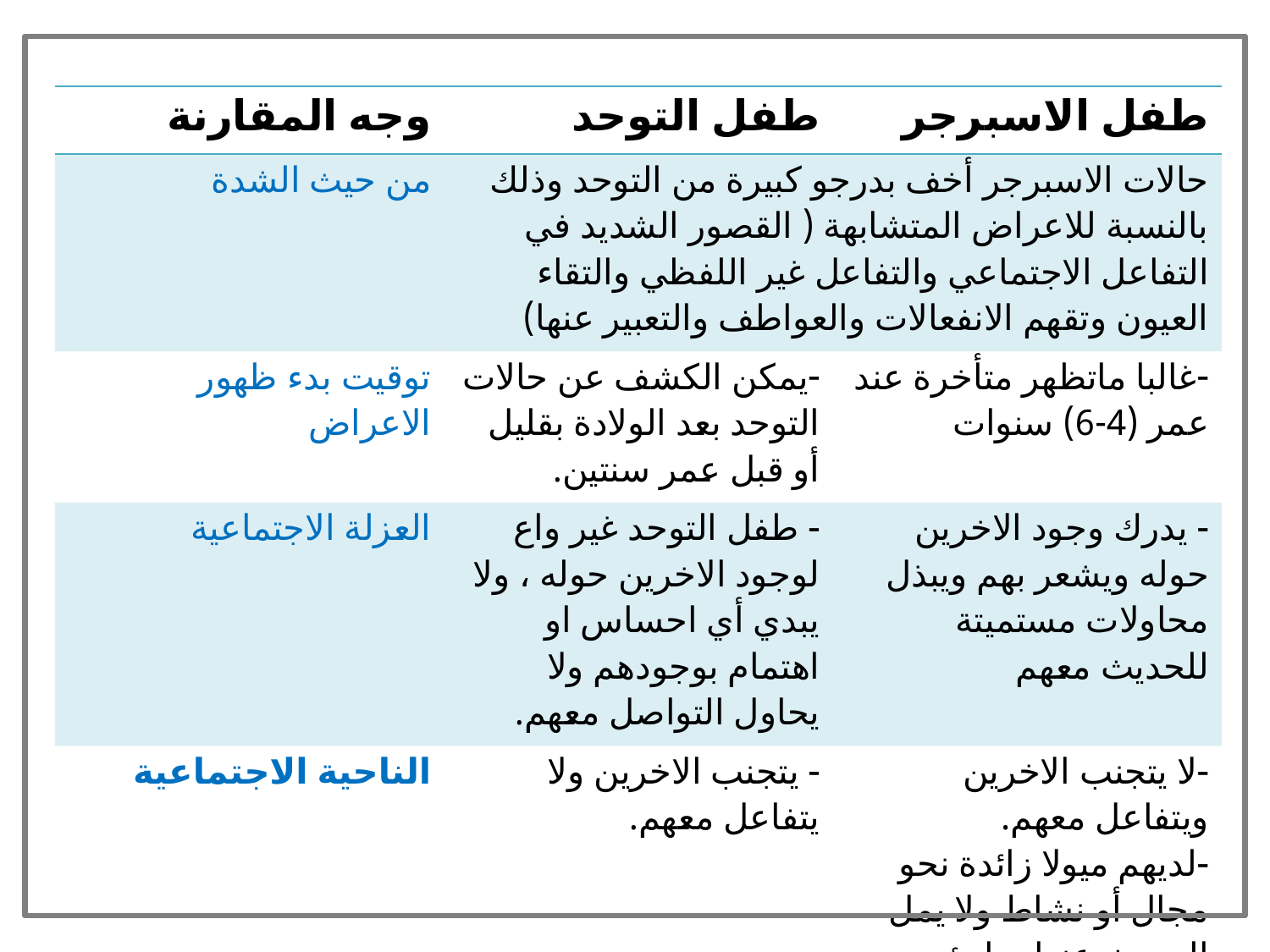

| وجه المقارنة | طفل التوحد | طفل الاسبرجر |
| --- | --- | --- |
| من حيث الشدة | حالات الاسبرجر أخف بدرجو كبيرة من التوحد وذلك بالنسبة للاعراض المتشابهة ( القصور الشديد في التفاعل الاجتماعي والتفاعل غير اللفظي والتقاء العيون وتقهم الانفعالات والعواطف والتعبير عنها) |  |
| توقيت بدء ظهور الاعراض | يمكن الكشف عن حالات التوحد بعد الولادة بقليل أو قبل عمر سنتين. | غالبا ماتظهر متأخرة عند عمر (4-6) سنوات |
| العزلة الاجتماعية | طفل التوحد غير واع لوجود الاخرين حوله ، ولا يبدي أي احساس او اهتمام بوجودهم ولا يحاول التواصل معهم. | يدرك وجود الاخرين حوله ويشعر بهم ويبذل محاولات مستميتة للحديث معهم |
| الناحية الاجتماعية | يتجنب الاخرين ولا يتفاعل معهم. | لا يتجنب الاخرين ويتفاعل معهم. لديهم ميولا زائدة نحو مجال أو نشاط ولا يمل الحديث عنهامما يؤدي الى ملل الاخرين |